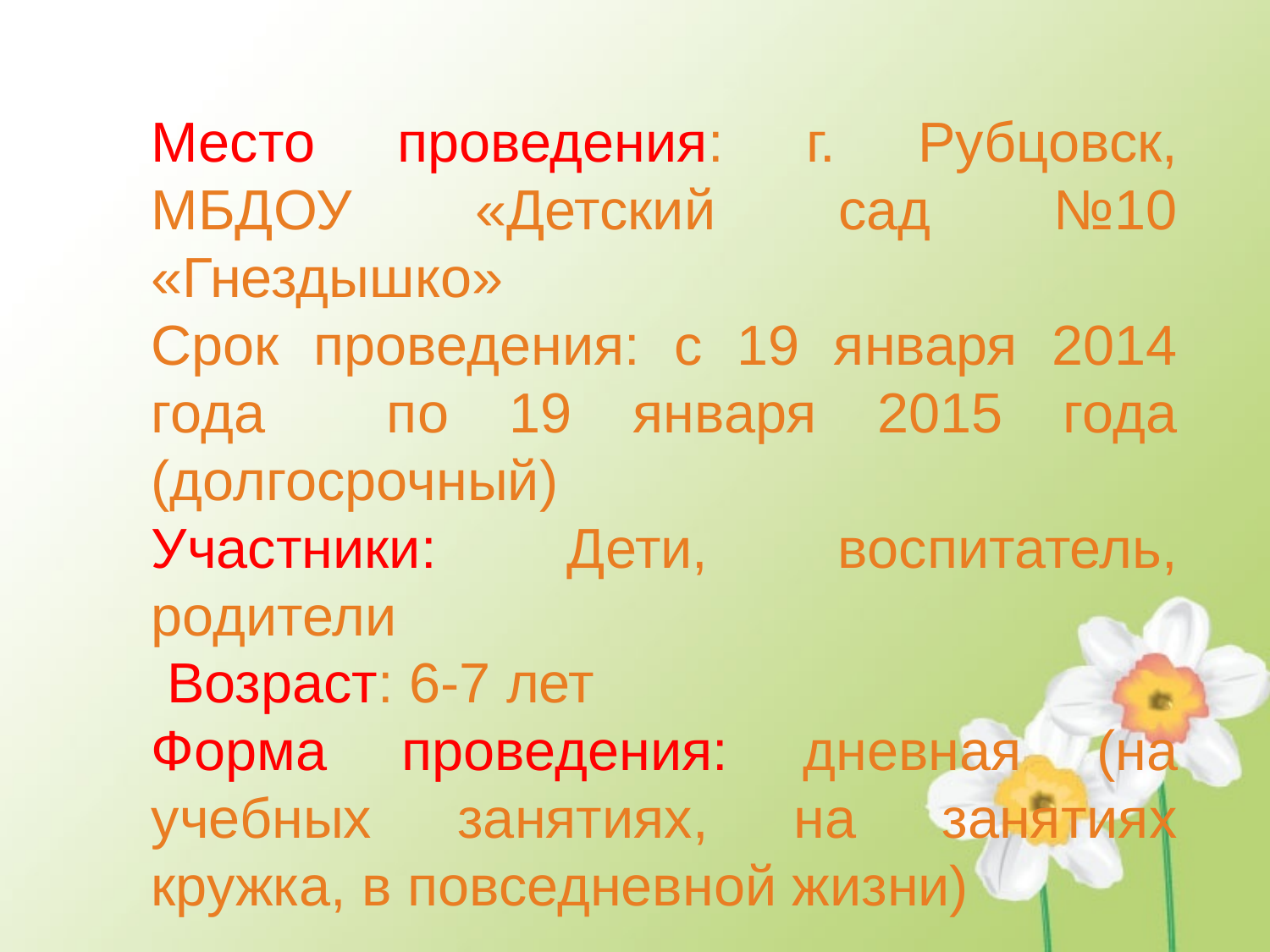

Место проведения: г. Рубцовск, МБДОУ «Детский сад №10 «Гнездышко»
Срок проведения: с 19 января 2014 года  по 19 января 2015 года (долгосрочный)
Участники: Дети, воспитатель, родители
 Возраст: 6-7 лет
Форма проведения: дневная (на учебных занятиях, на занятиях кружка, в повседневной жизни)